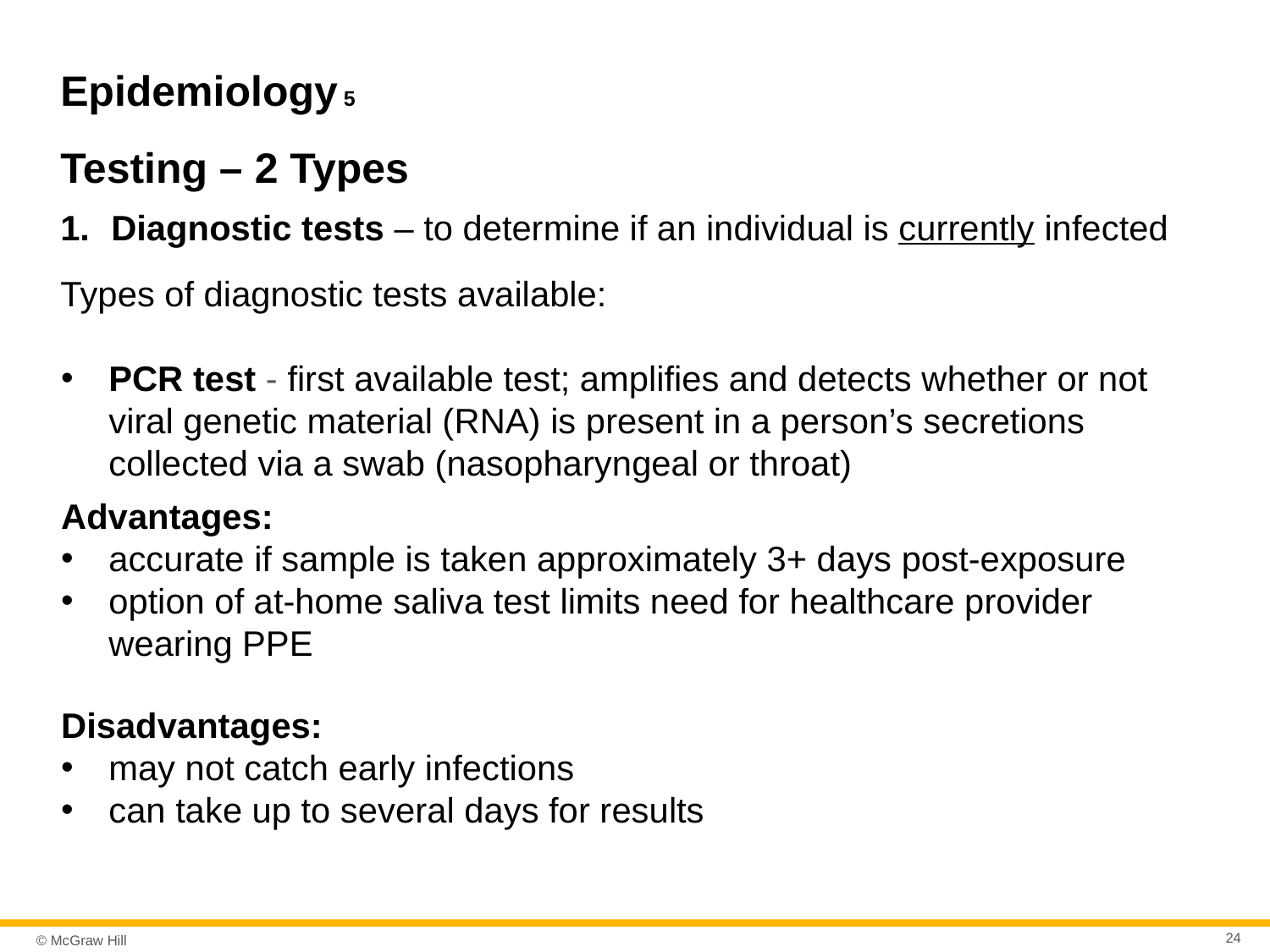

# Epidemiology 5
Testing – 2 Types
Diagnostic tests – to determine if an individual is currently infected
Types of diagnostic tests available:

PCR test - first available test; amplifies and detects whether or not viral genetic material (RNA) is present in a person’s secretions collected via a swab (nasopharyngeal or throat)

Advantages:
accurate if sample is taken approximately 3+ days post-exposure
option of at-home saliva test limits need for healthcare provider wearing PPE

Disadvantages:
may not catch early infections
can take up to several days for results